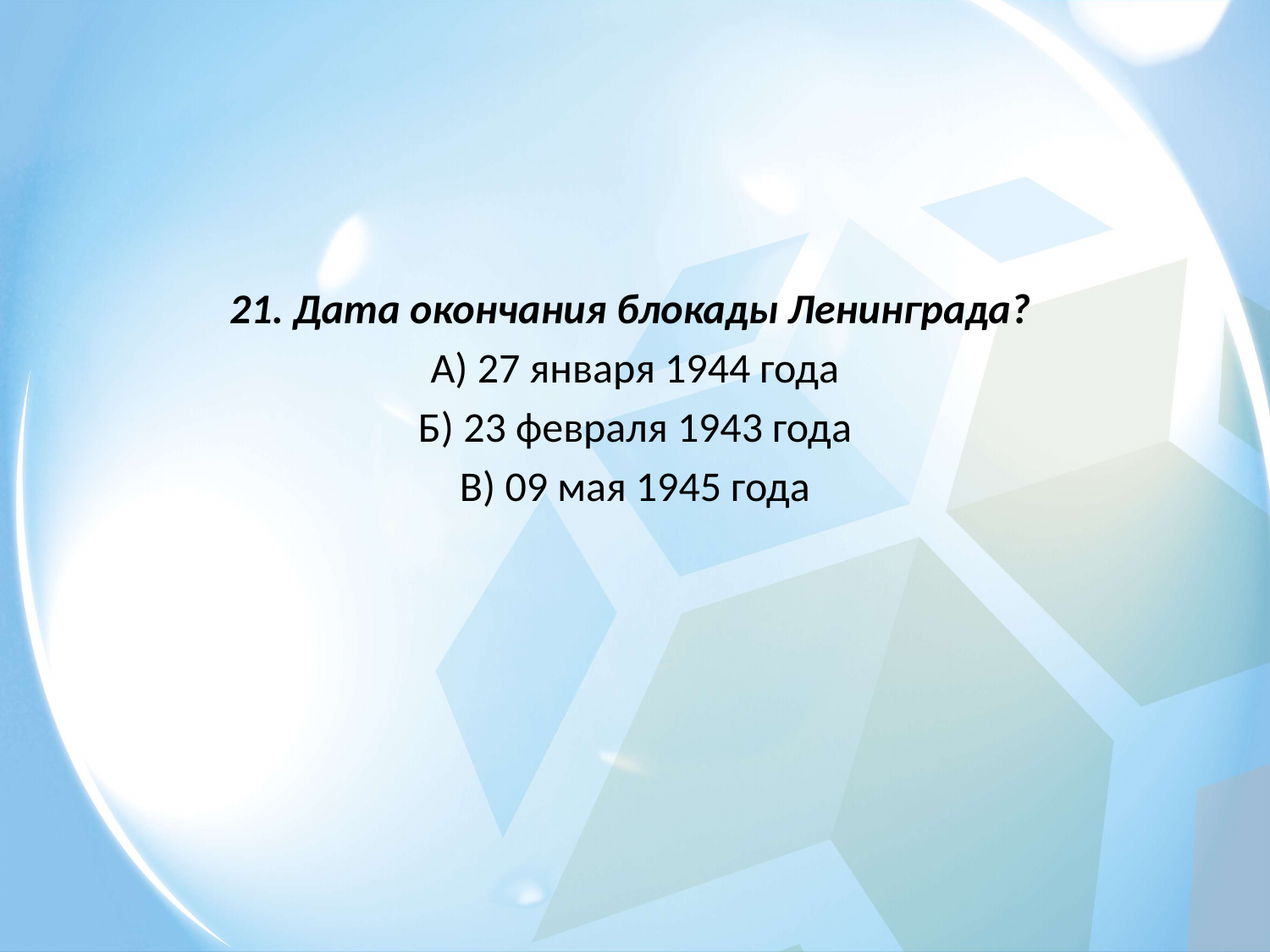

21. Дата окончания блокады Ленинграда?
А) 27 января 1944 года
Б) 23 февраля 1943 года
В) 09 мая 1945 года